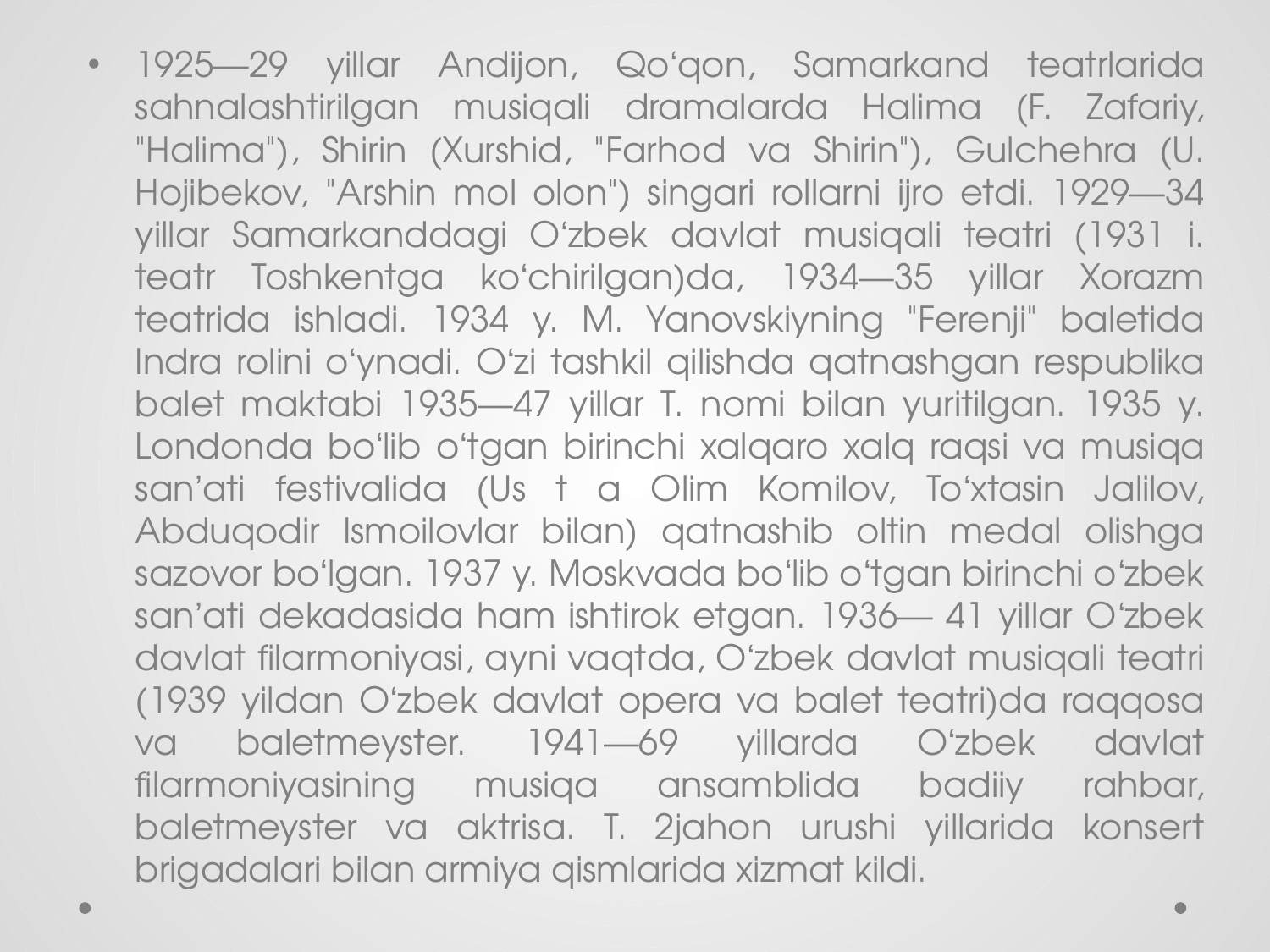

1925—29 yillar Andijon, Qoʻqon, Samarkand teatrlarida sahnalashtirilgan musiqali dramalarda Halima (F. Zafariy, "Halima"), Shirin (Xurshid, "Farhod va Shirin"), Gulchehra (U. Hojibekov, "Arshin mol olon") singari rollarni ijro etdi. 1929—34 yillar Samarkanddagi Oʻzbek davlat musiqali teatri (1931 i. teatr Toshkentga koʻchirilgan)da, 1934—35 yillar Xorazm teatrida ishladi. 1934 y. M. Yanovskiyning "Ferenji" baletida Indra rolini oʻynadi. Oʻzi tashkil qilishda qatnashgan respublika balet maktabi 1935—47 yillar T. nomi bilan yuritilgan. 1935 y. Londonda boʻlib oʻtgan birinchi xalqaro xalq raqsi va musiqa sanʼati festivalida (Us t a Olim Komilov, Toʻxtasin Jalilov, Abduqodir Ismoilovlar bilan) qatnashib oltin medal olishga sazovor boʻlgan. 1937 y. Moskvada boʻlib oʻtgan birinchi oʻzbek sanʼati dekadasida ham ishtirok etgan. 1936— 41 yillar Oʻzbek davlat filarmoniyasi, ayni vaqtda, Oʻzbek davlat musiqali teatri (1939 yildan Oʻzbek davlat opera va balet teatri)da raqqosa va baletmeyster. 1941—69 yillarda Oʻzbek davlat filarmoniyasining musiqa ansamblida badiiy rahbar, baletmeyster va aktrisa. T. 2jahon urushi yillarida konsert brigadalari bilan armiya qismlarida xizmat kildi.